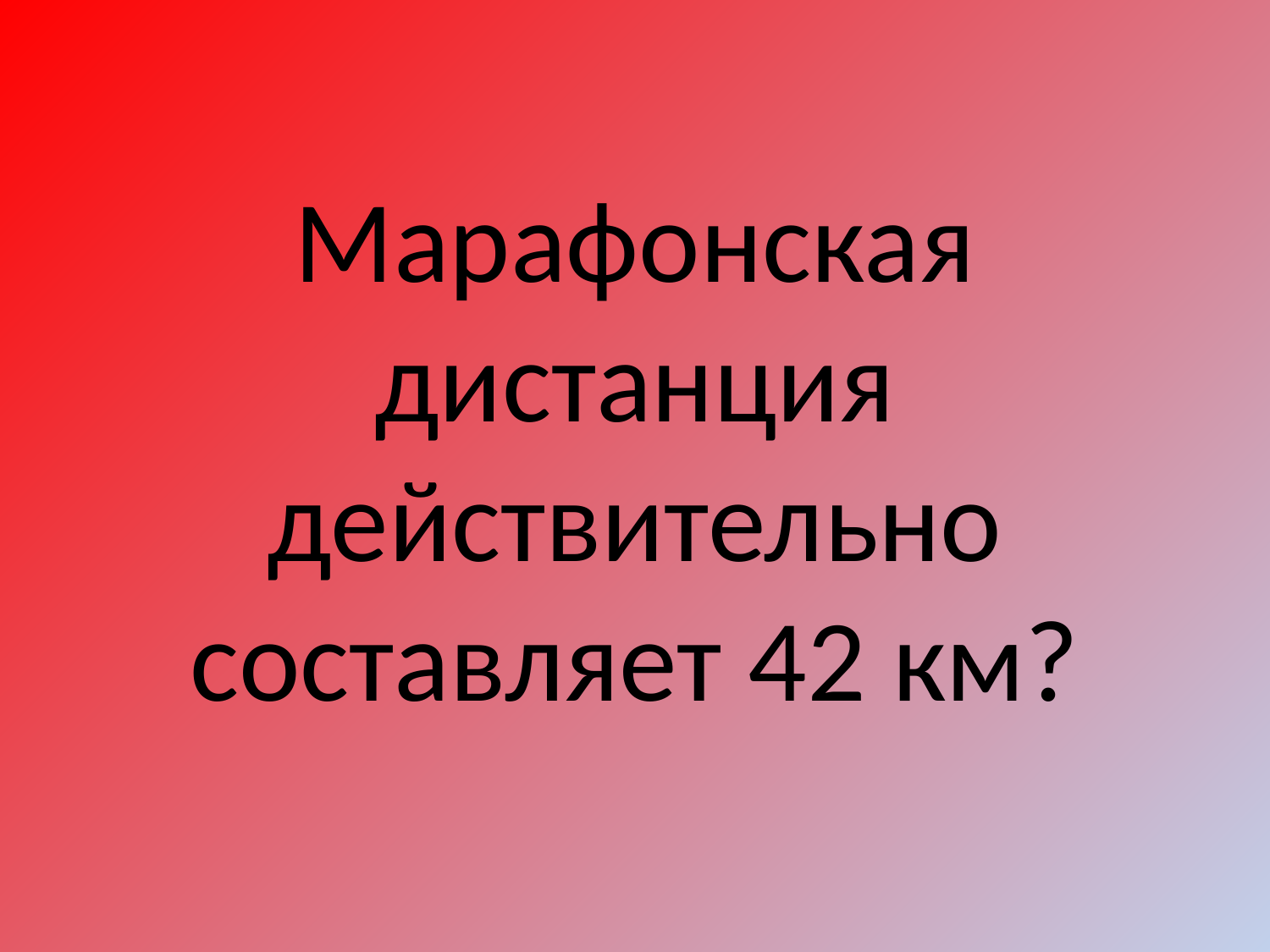

# Марафонская дистанция действительно составляет 42 км?